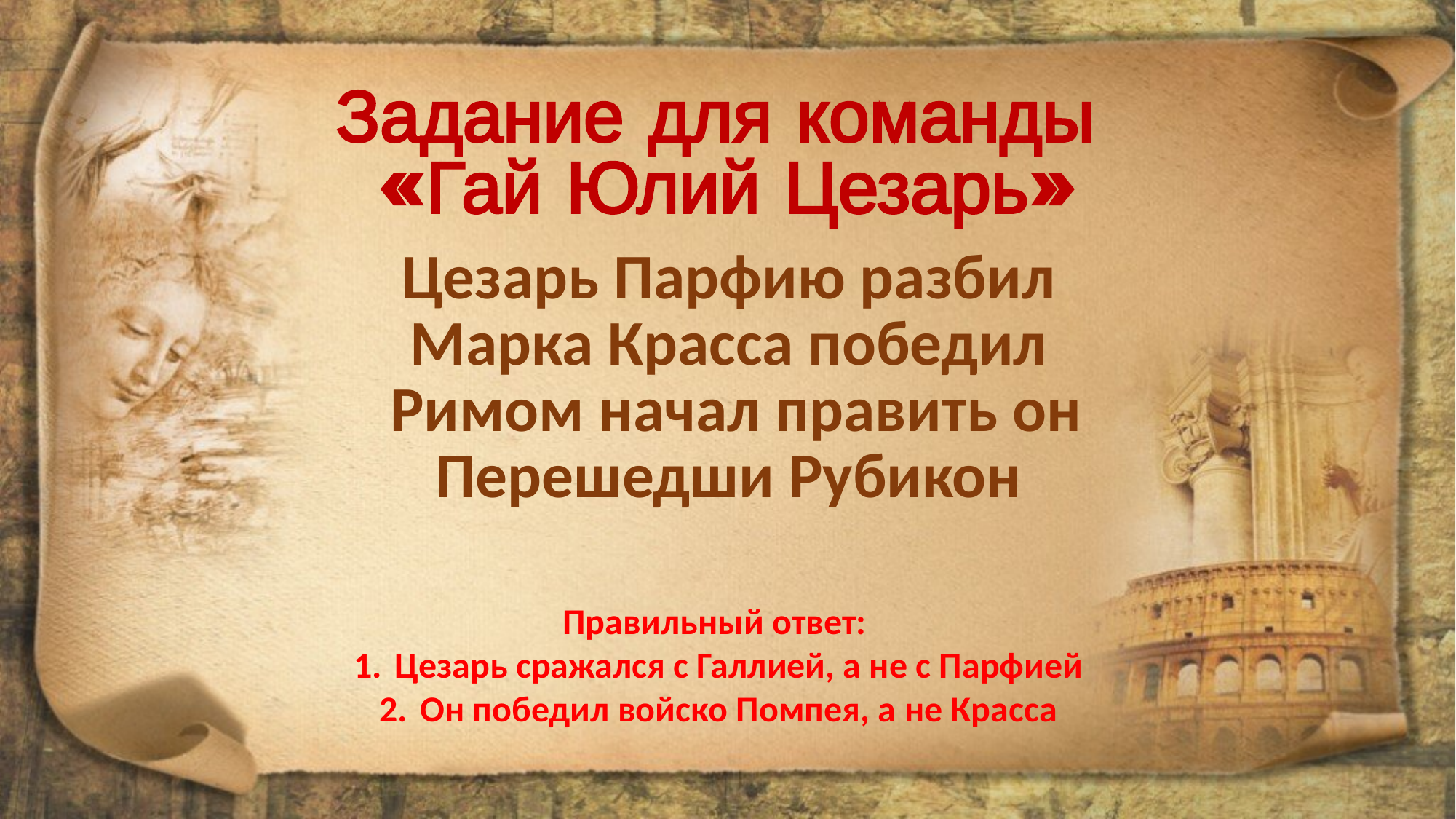

# Задание для команды «Гай Юлий Цезарь»

Цезарь Парфию разбил
Марка Красса победил
Римом начал править он
Перешедши Рубикон

Правильный ответ:
Цезарь сражался с Галлией, а не с Парфией
Он победил войско Помпея, а не Красса